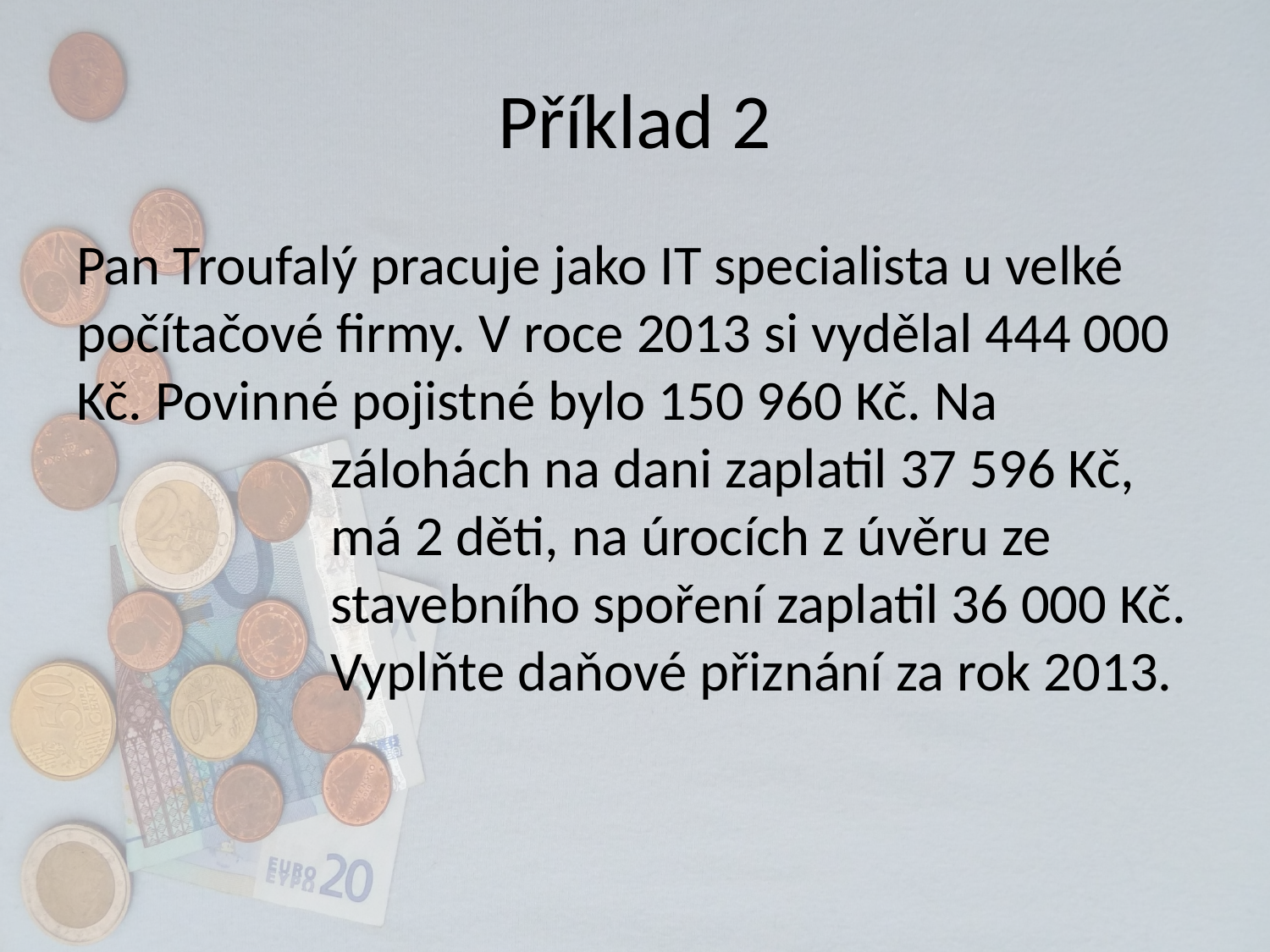

# Příklad 2
Pan Troufalý pracuje jako IT specialista u velké počítačové firmy. V roce 2013 si vydělal 444 000 Kč. Povinné pojistné bylo 150 960 Kč. Na 			zálohách na dani zaplatil 37 596 Kč, 		má 2 děti, na úrocích z úvěru ze 			stavebního spoření zaplatil 36 000 Kč.  		Vyplňte daňové přiznání za rok 2013.